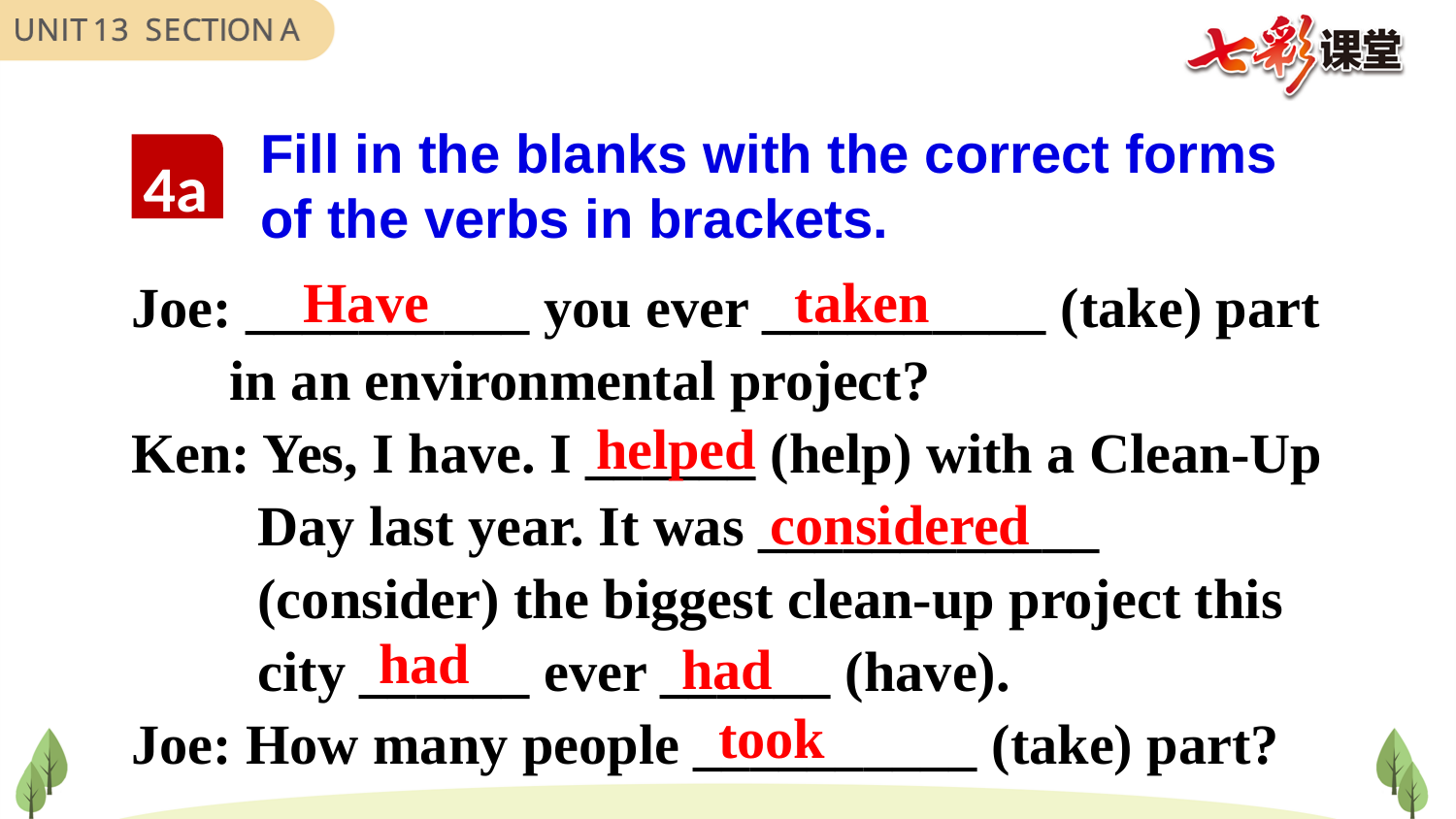

Fill in the blanks with the correct forms of the verbs in brackets.
4a
Joe: __________ you ever __________ (take) part
       in an environmental project?
Ken: Yes, I have. I ______ (help) with a Clean-Up
         Day last year. It was ____________
         (consider) the biggest clean-up project this
         city ______ ever ______ (have).
Joe: How many people __________ (take) part?
Have
taken
 helped
considered
had
had
 took